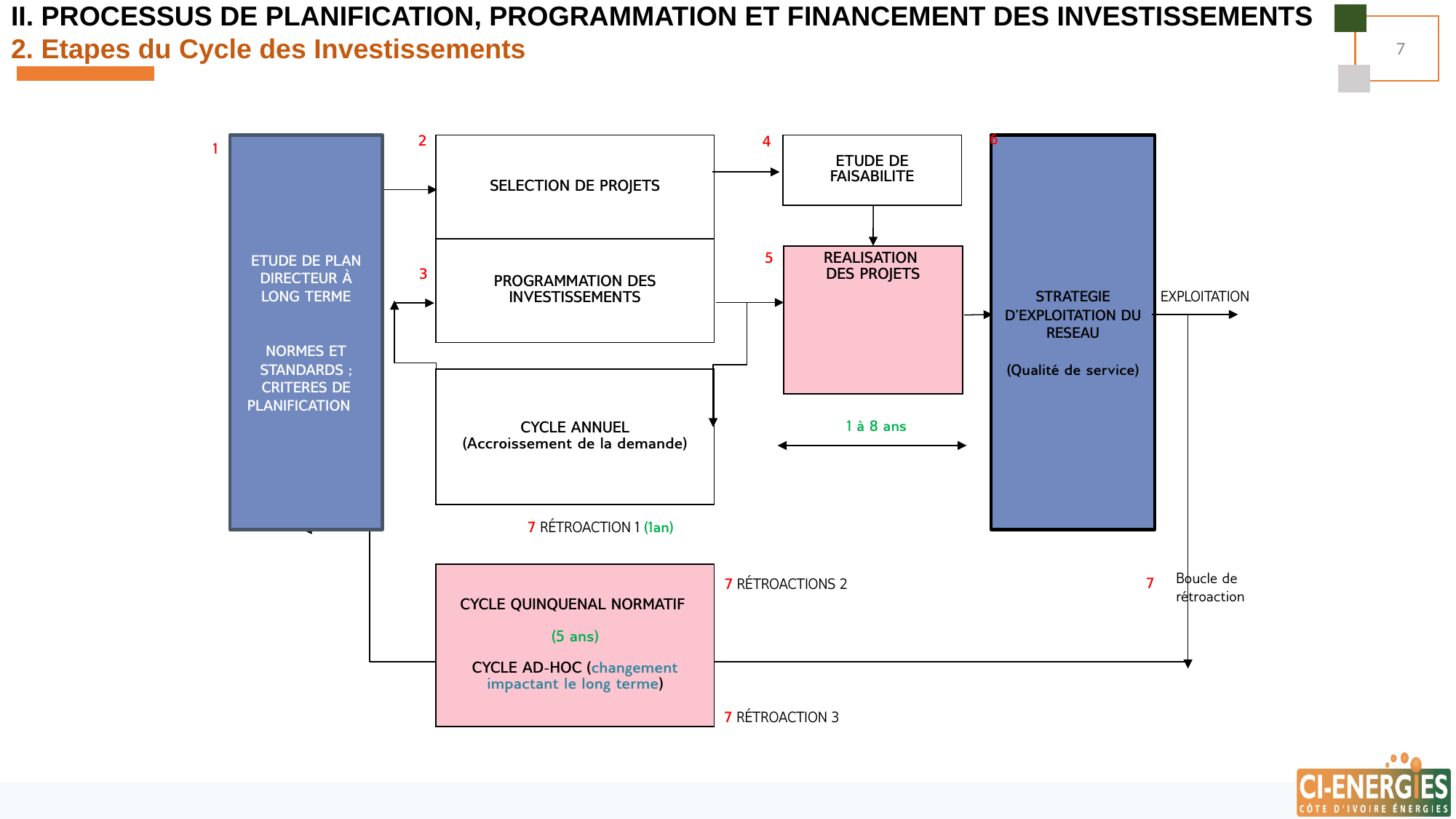

II. PROCESSUS DE PLANIFICATION, PROGRAMMATION ET FINANCEMENT DES INVESTISSEMENTS
2. Etapes du Cycle des Investissements
7
6
2
4
1
| ETUDE DE FAISABILITE |
| --- |
STRATEGIE D’EXPLOITATION DU RESEAU

(Qualité de service)
ETUDE DE PLAN DIRECTEUR À LONG TERME

NORMES ET STANDARDS ; CRITERES DE PLANIFICATION
| SELECTION DE PROJETS |
| --- |
| PROGRAMMATION DES INVESTISSEMENTS |

5
| REALISATION DES PROJETS |
| --- |
3
 EXPLOITATION
| CYCLE ANNUEL (Accroissement de la demande) |
| --- |
1 à 8 ans
7 RÉTROACTION 1 (1an)
Boucle de rétroaction
| CYCLE QUINQUENAL NORMATIF (5 ans) CYCLE AD-HOC (changement impactant le long terme) |
| --- |
7
7 RÉTROACTIONS 2
7 RÉTROACTION 3